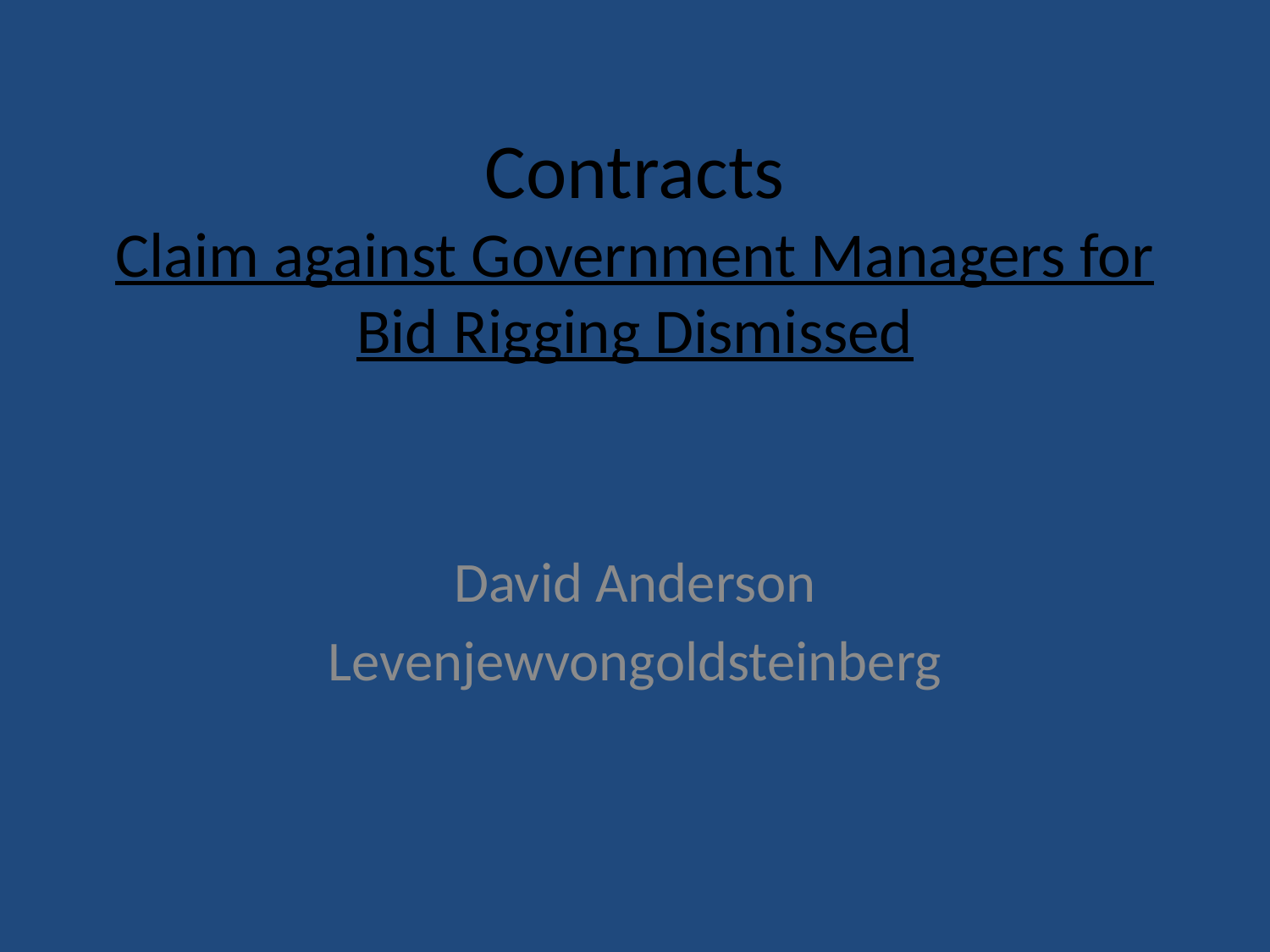

# Contracts Claim against Government Managers for Bid Rigging Dismissed
David Anderson
Levenjewvongoldsteinberg